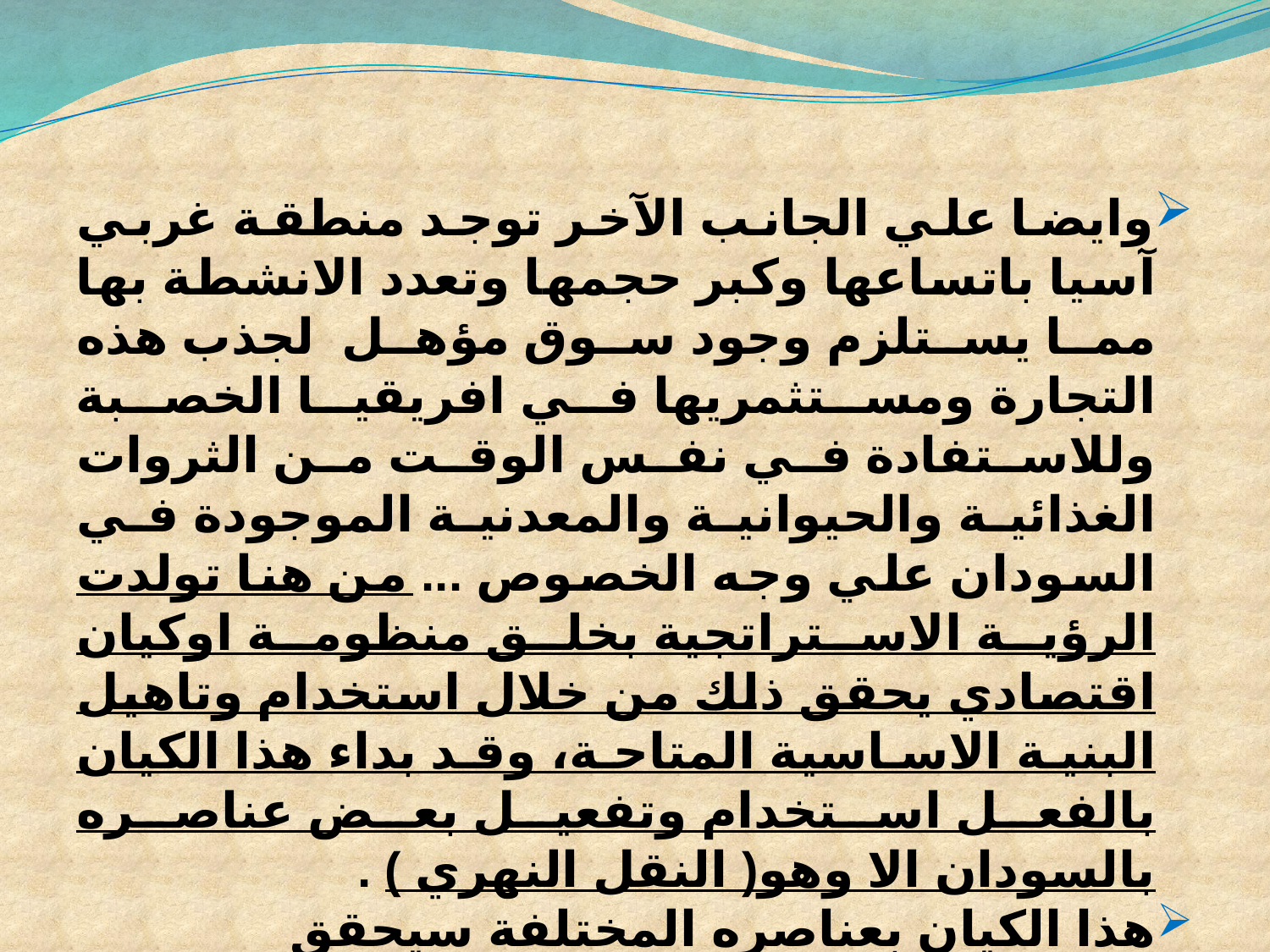

وايضا علي الجانب الآخر توجد منطقة غربي آسيا باتساعها وكبر حجمها وتعدد الانشطة بها مما يستلزم وجود سوق مؤهل  لجذب هذه التجارة ومستثمريها في افريقيا الخصبة وللاستفادة في نفس الوقت من الثروات الغذائية والحيوانية والمعدنية الموجودة في السودان علي وجه الخصوص ... من هنا تولدت الرؤية الاستراتجية بخلق منظومة اوكيان اقتصادي يحقق ذلك من خلال استخدام وتاهيل البنية الاساسية المتاحة، وقد بداء هذا الكيان بالفعل استخدام وتفعيل بعض عناصره بالسودان الا وهو( النقل النهري ) .
هذا الكيان بعناصره المختلفة سيحقق اقتصاديات جاذبة للمستثمرين لاستخدام الاصول المتاحة بالسودان لصالح البلد نفسها والتجارة الافريقية والقارة الاسيوية مبتدئا باهم مافيها وهي منطقة غربي آسيا .